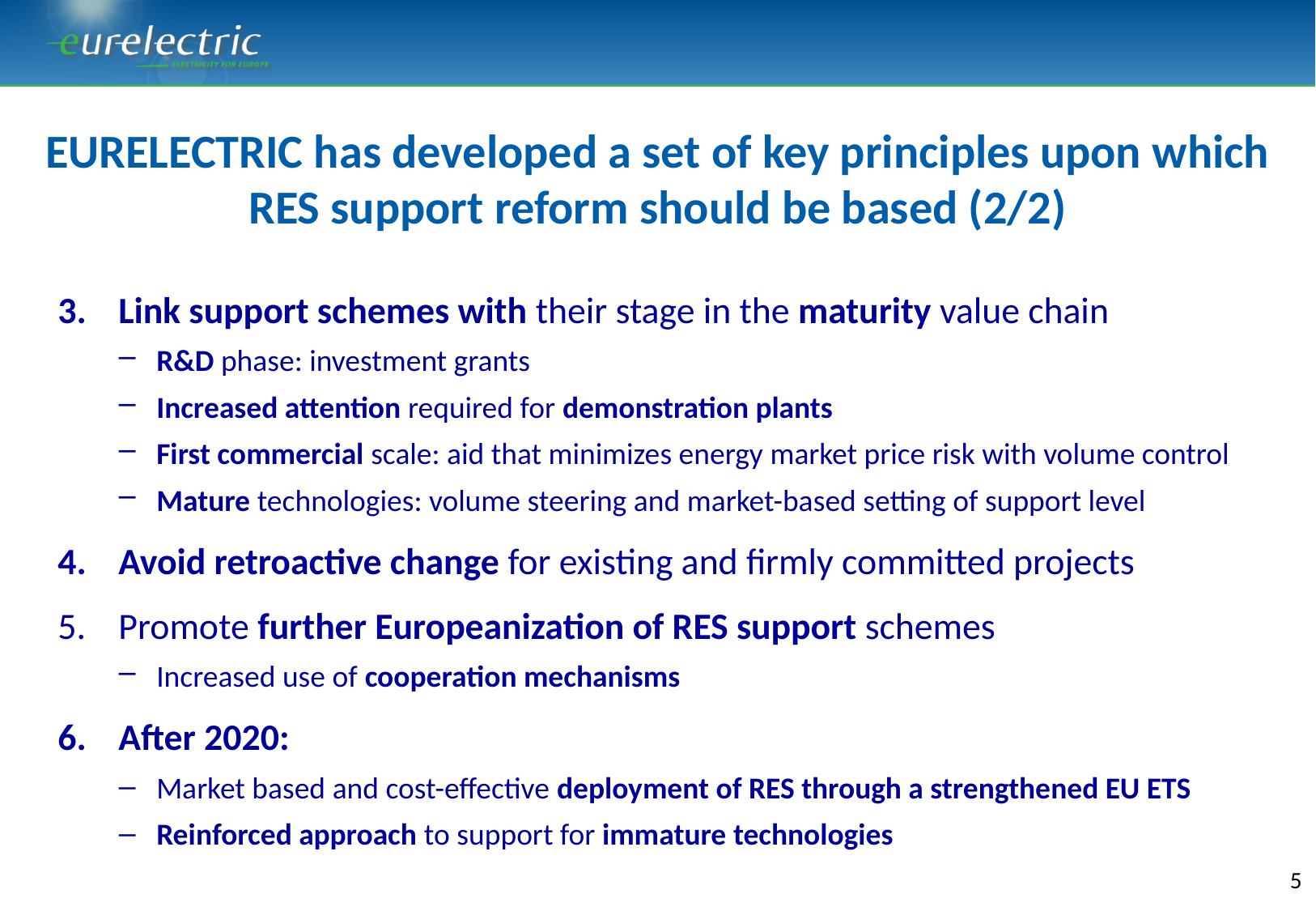

# EURELECTRIC has developed a set of key principles upon which RES support reform should be based (2/2)
Link support schemes with their stage in the maturity value chain
R&D phase: investment grants
Increased attention required for demonstration plants
First commercial scale: aid that minimizes energy market price risk with volume control
Mature technologies: volume steering and market-based setting of support level
Avoid retroactive change for existing and firmly committed projects
Promote further Europeanization of RES support schemes
Increased use of cooperation mechanisms
After 2020:
Market based and cost-effective deployment of RES through a strengthened EU ETS
Reinforced approach to support for immature technologies

5